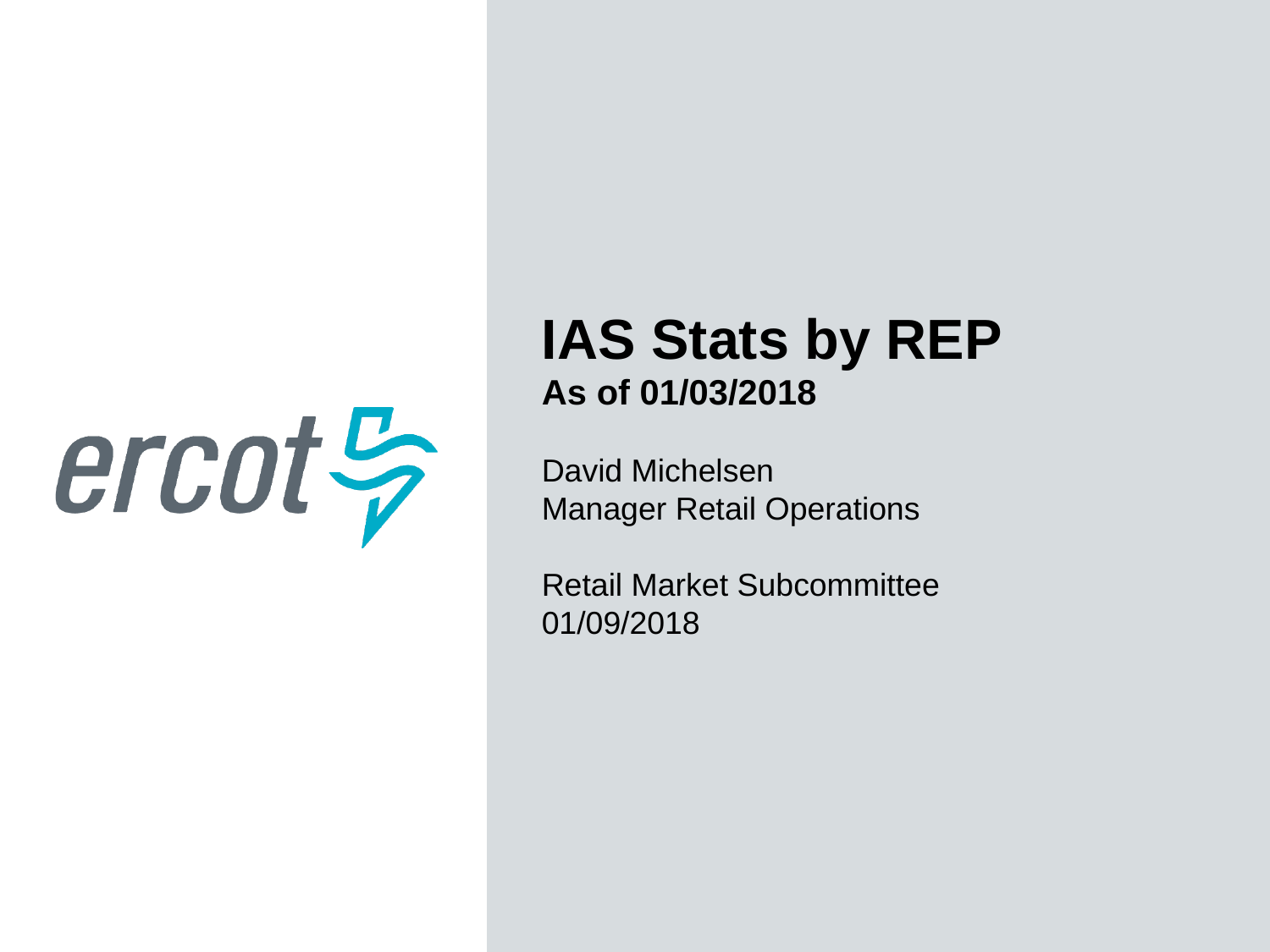

IAS Stats by REP
As of 01/03/2018

David Michelsen
Manager Retail Operations

Retail Market Subcommittee
01/09/2018